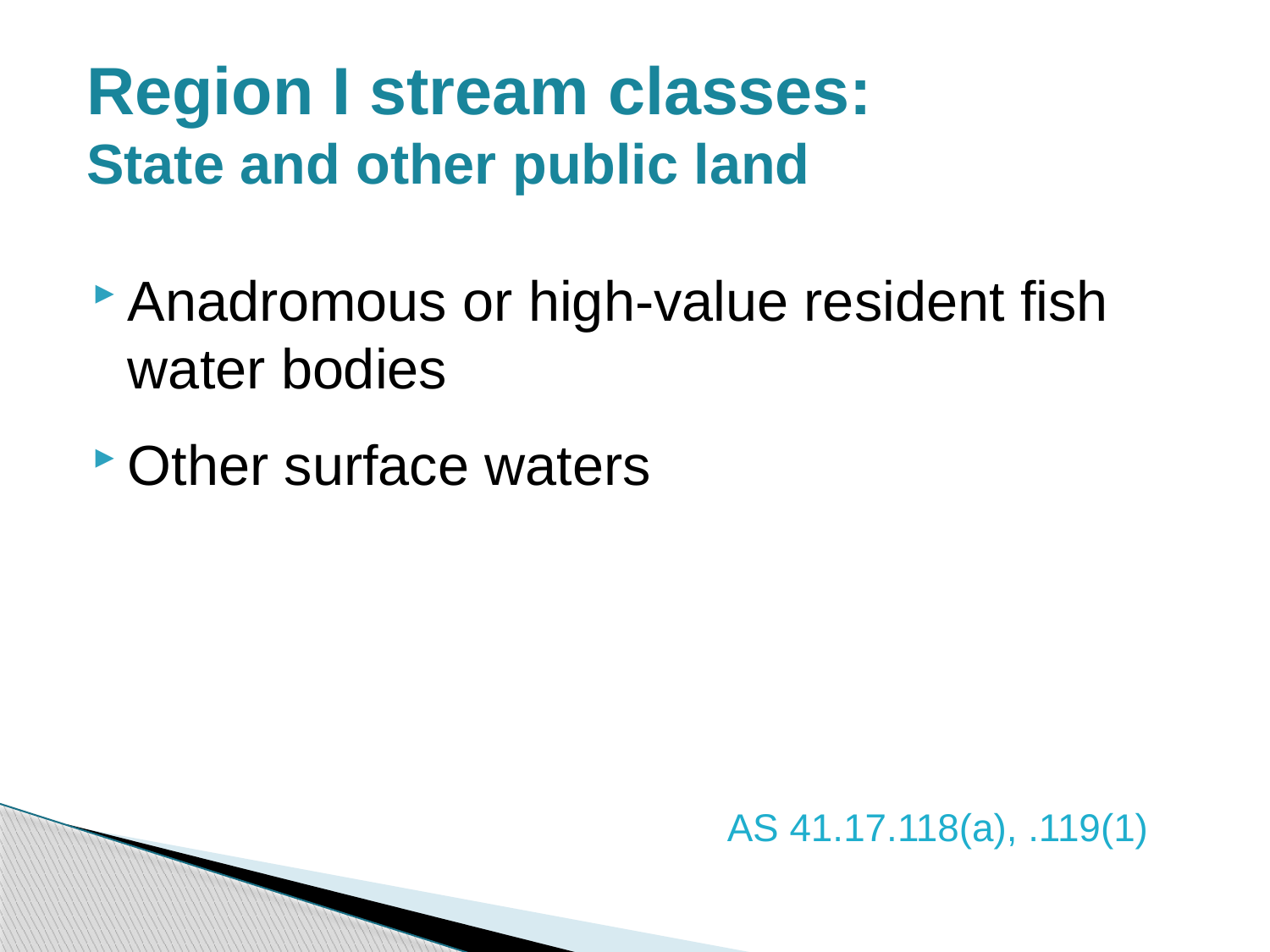

# Region I stream classes: State and other public land
Anadromous or high-value resident fish water bodies
Other surface waters

					AS 41.17.118(a), .119(1)